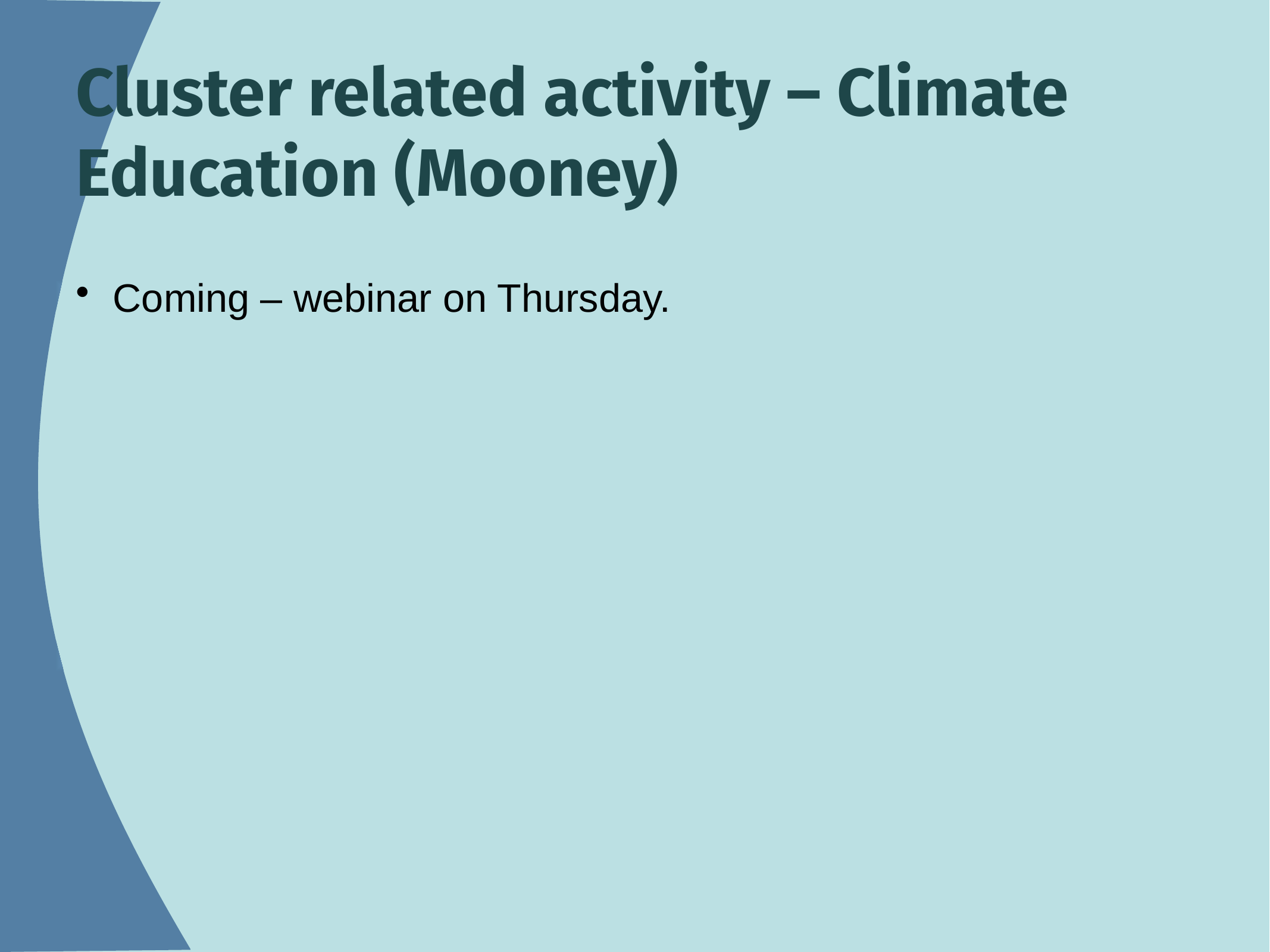

# Cluster related activity – Climate Education (Mooney)
Coming – webinar on Thursday.